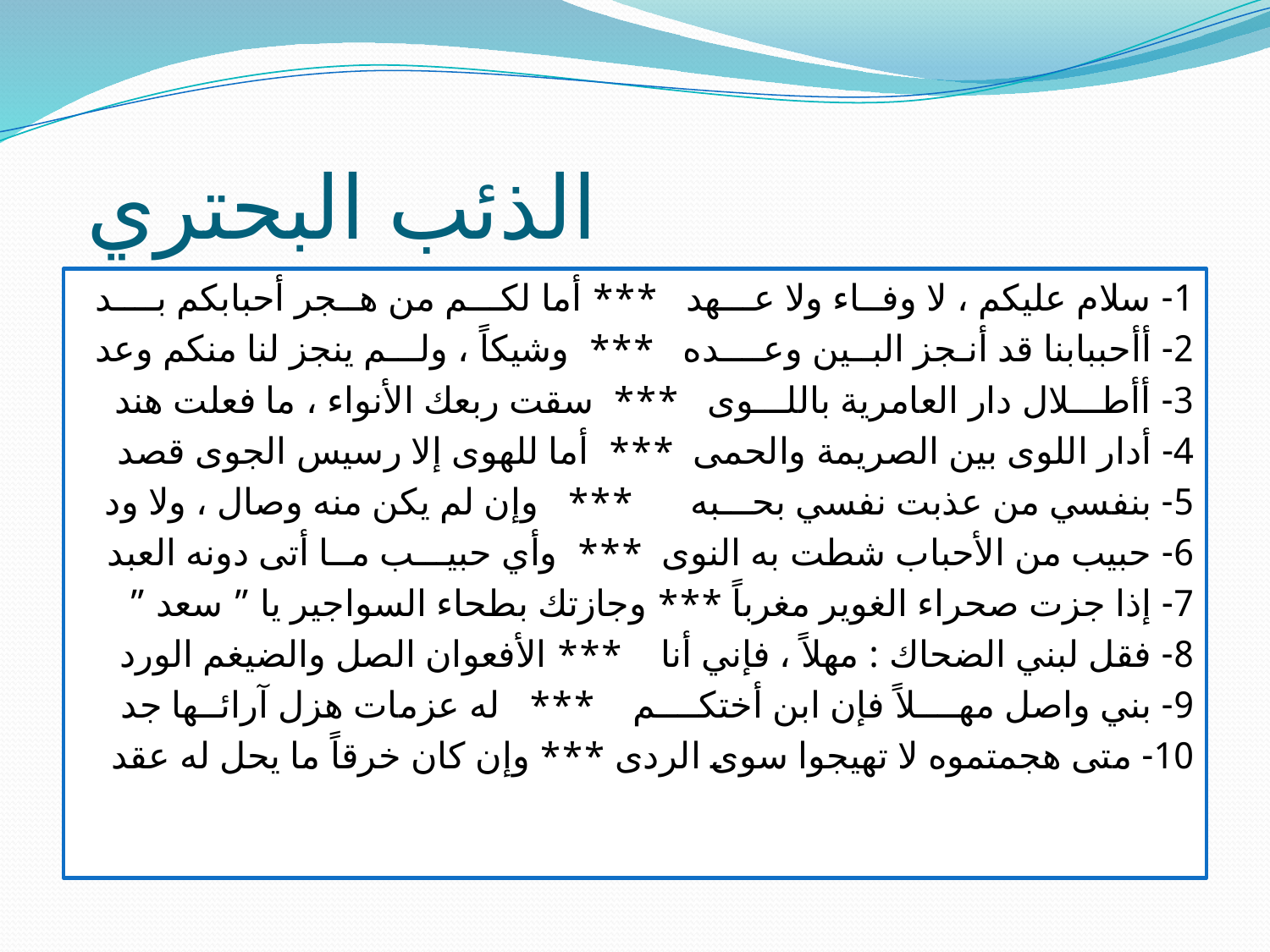

# الذئب البحتري
1- سلام عليكم ، لا وفــاء ولا عـــهد   *** أما لكـــم من هــجر أحبابكم بــــد
2- أأحببابنا قد أنـجز البــين وعــــده   ***  وشيكاً ، ولـــم ينجز لنا منكم وعد
3- أأطـــلال دار العامرية باللـــوى   ***  سقت ربعك الأنواء ، ما فعلت هند
4- أدار اللوى بين الصريمة والحمى  ***  أما للهوى إلا رسيس الجوى قصد
5- بنفسي من عذبت نفسي بحـــبه      ***   وإن لم يكن منه وصال ، ولا ود
6- حبيب من الأحباب شطت به النوى  ***  وأي حبيـــب مــا أتى دونه العبد
7- إذا جزت صحراء الغوير مغرباً *** وجازتك بطحاء السواجير يا ” سعد ”
8- فقل لبني الضحاك : مهلاً ، فإني أنا    *** الأفعوان الصل والضيغم الورد
9- بني واصل مهــــلاً فإن ابن أختكــــم    ***   له عزمات هزل آرائــها جد
10- متى هجمتموه لا تهيجوا سوى الردى *** وإن كان خرقاً ما يحل له عقد